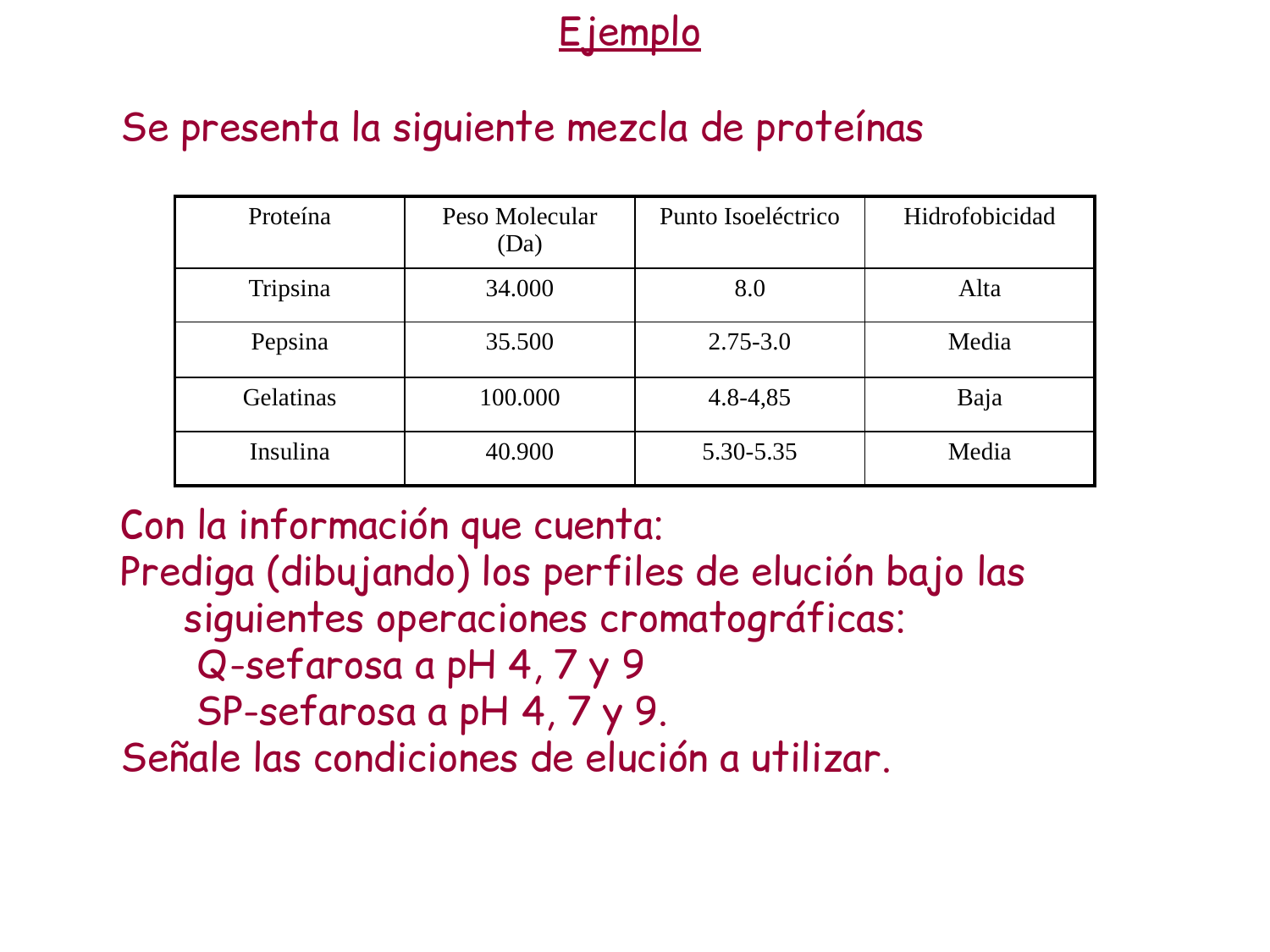

Ejemplo
Se presenta la siguiente mezcla de proteínas

Con la información que cuenta:
Prediga (dibujando) los perfiles de elución bajo las siguientes operaciones cromatográficas:
	 Q-sefarosa a pH 4, 7 y 9
	 SP-sefarosa a pH 4, 7 y 9.
Señale las condiciones de elución a utilizar.
| Proteína | Peso Molecular (Da) | Punto Isoeléctrico | Hidrofobicidad |
| --- | --- | --- | --- |
| Tripsina | 34.000 | 8.0 | Alta |
| Pepsina | 35.500 | 2.75-3.0 | Media |
| Gelatinas | 100.000 | 4.8-4,85 | Baja |
| Insulina | 40.900 | 5.30-5.35 | Media |